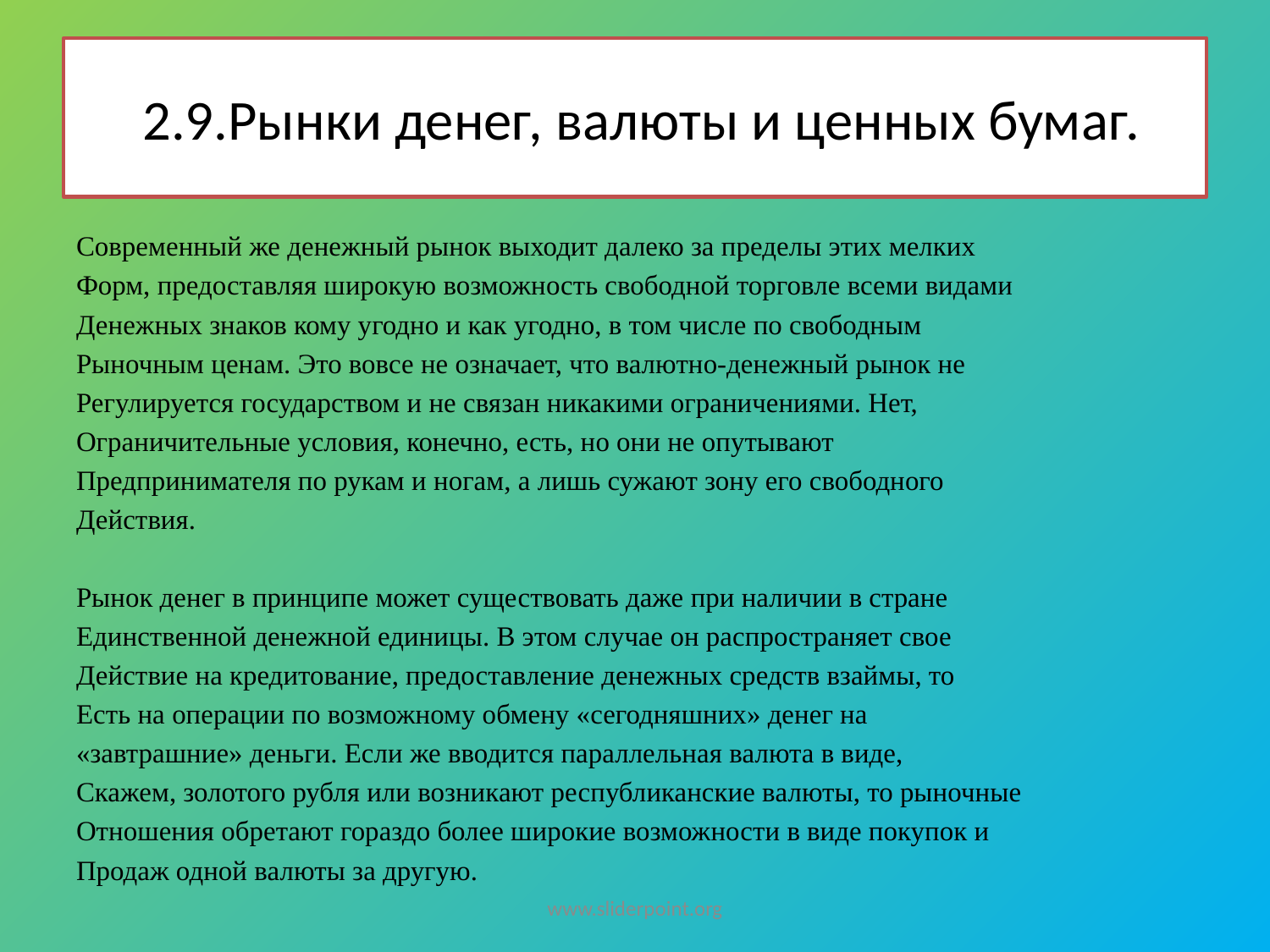

# 2.9.Рынки денег, валюты и ценных бумаг.

Современный же денежный рынок выходит далеко за пределы этих мелких
Форм, предоставляя широкую возможность свободной торговле всеми видами
Денежных знаков кому угодно и как угодно, в том числе по свободным
Рыночным ценам. Это вовсе не означает, что валютно-денежный рынок не
Регулируется государством и не связан никакими ограничениями. Нет,
Ограничительные условия, конечно, есть, но они не опутывают
Предпринимателя по рукам и ногам, а лишь сужают зону его свободного
Действия.

Рынок денег в принципе может существовать даже при наличии в стране
Единственной денежной единицы. В этом случае он распространяет свое
Действие на кредитование, предоставление денежных средств взаймы, то
Есть на операции по возможному обмену «сегодняшних» денег на
«завтрашние» деньги. Если же вводится параллельная валюта в виде,
Скажем, золотого рубля или возникают республиканские валюты, то рыночные
Отношения обретают гораздо более широкие возможности в виде покупок и
Продаж одной валюты за другую.

www.sliderpoint.org